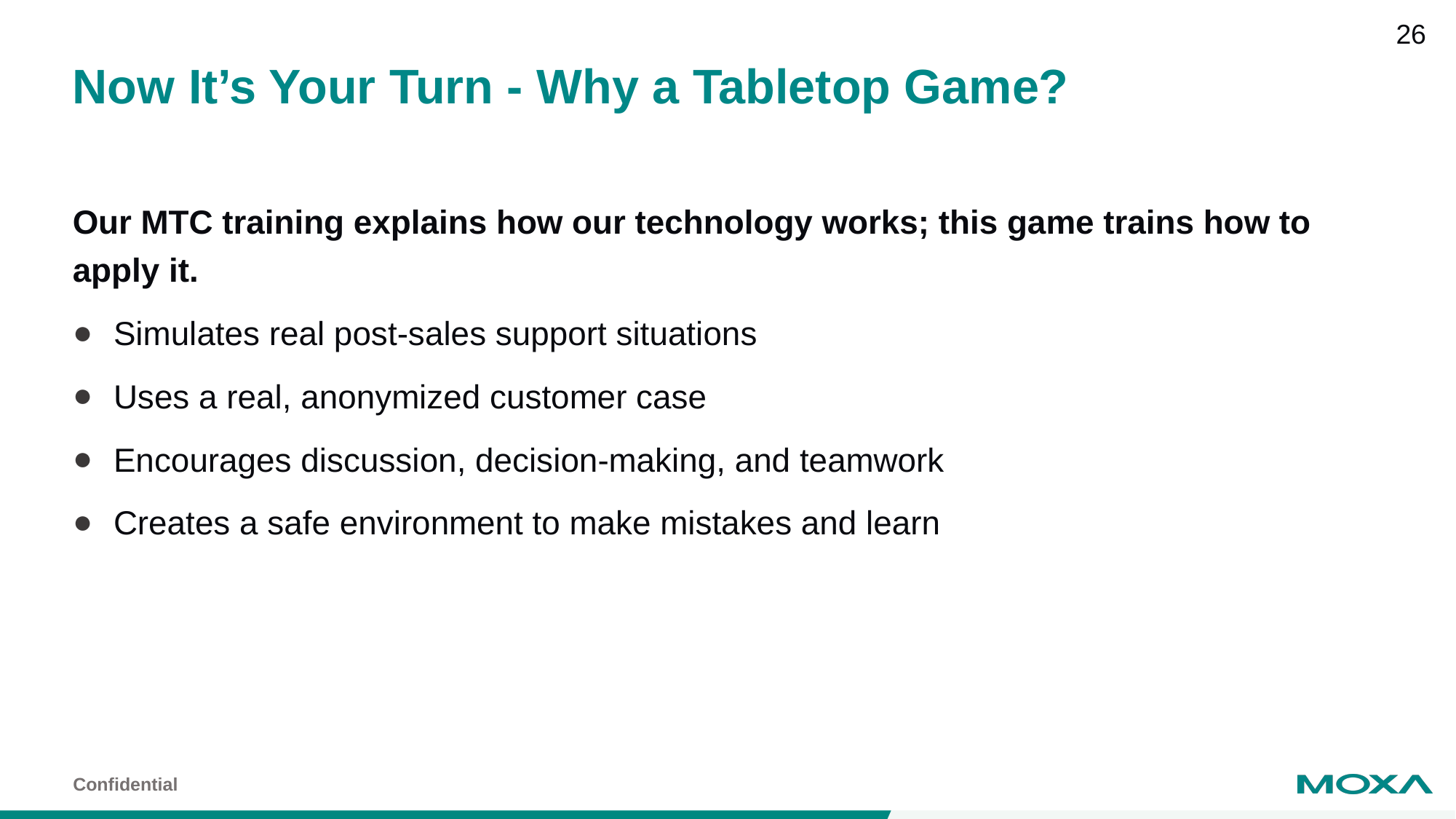

# Now It’s Your Turn - Why a Tabletop Game?
Our MTC training explains how our technology works; this game trains how to apply it.
Simulates real post-sales support situations
Uses a real, anonymized customer case
Encourages discussion, decision-making, and teamwork
Creates a safe environment to make mistakes and learn